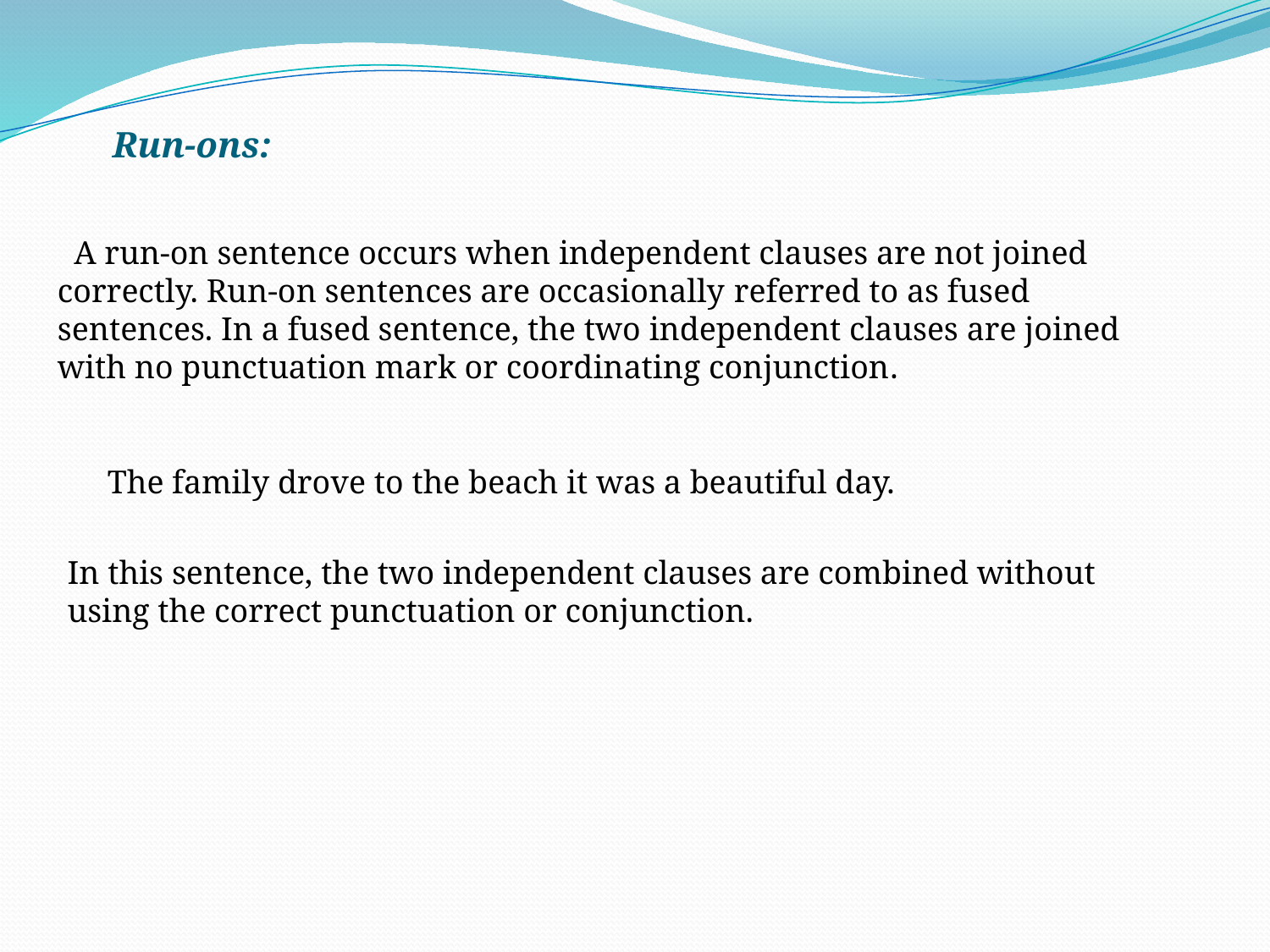

Run-ons:
  A run-on sentence occurs when independent clauses are not joined correctly. Run-on sentences are occasionally referred to as fused sentences. In a fused sentence, the two independent clauses are joined with no punctuation mark or coordinating conjunction.
The family drove to the beach it was a beautiful day.
In this sentence, the two independent clauses are combined without using the correct punctuation or conjunction.